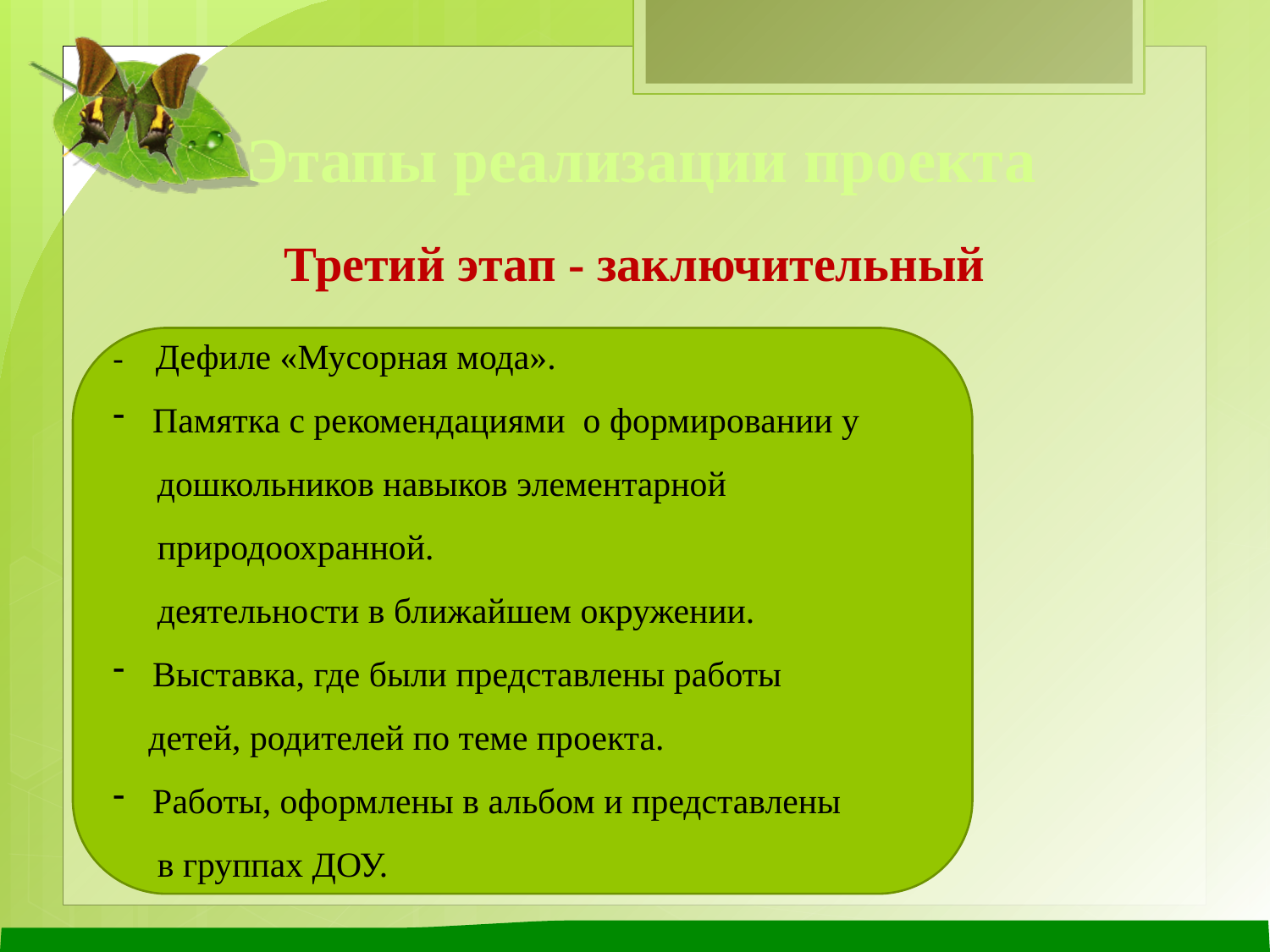

# Этапы реализации проекта

Третий этап - заключительный

-    Дефиле «Мусорная мода».
Памятка с рекомендациями  о формировании у
     дошкольников навыков элементарной
     природоохранной.
     деятельности в ближайшем окружении.
Выставка, где были представлены работы
    детей, родителей по теме проекта.
Работы, оформлены в альбом и представлены
     в группах ДОУ.